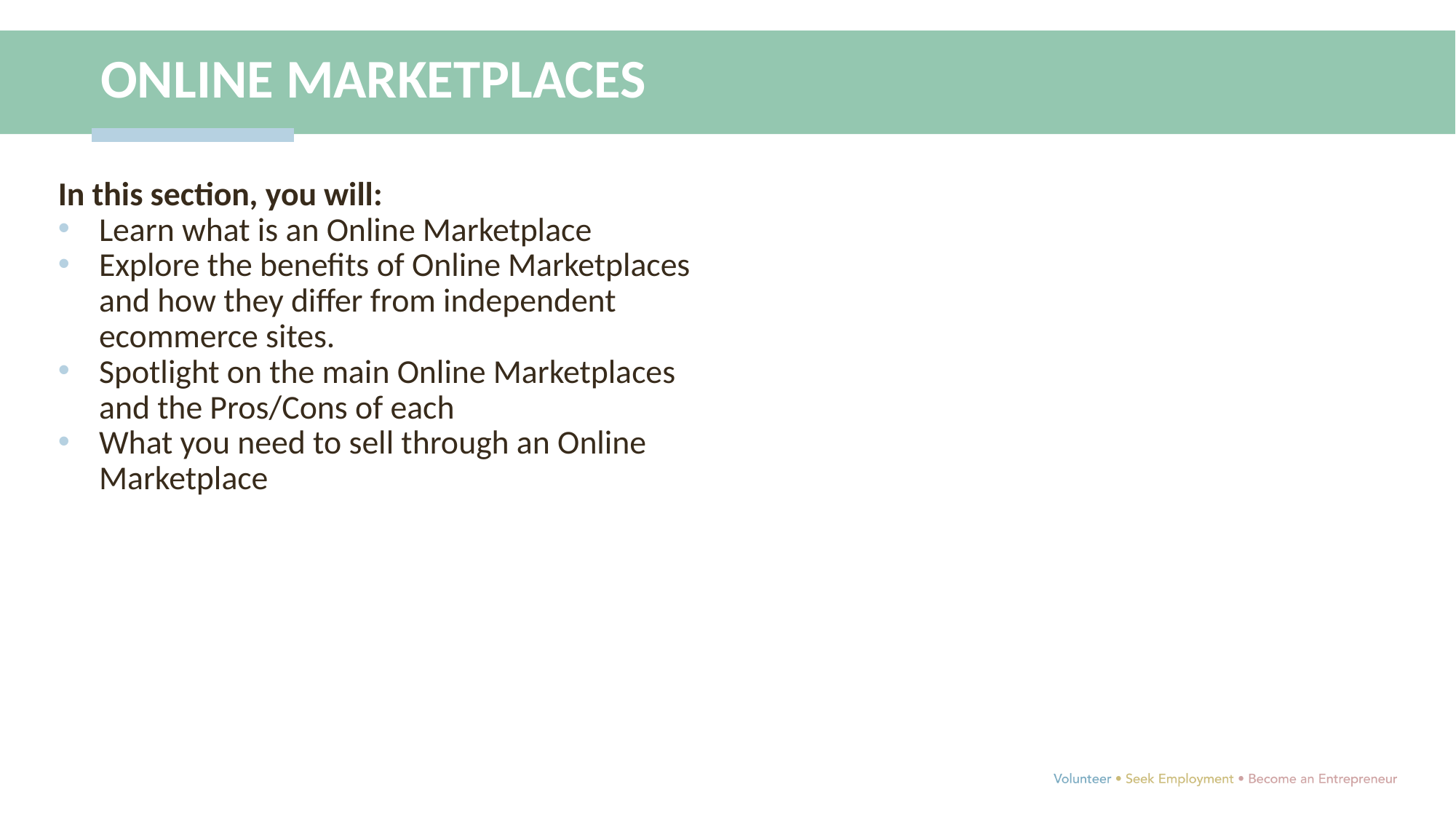

ONLINE MARKETPLACES
In this section, you will:
Learn what is an Online Marketplace
Explore the benefits of Online Marketplaces and how they differ from independent ecommerce sites.
Spotlight on the main Online Marketplaces and the Pros/Cons of each
What you need to sell through an Online Marketplace